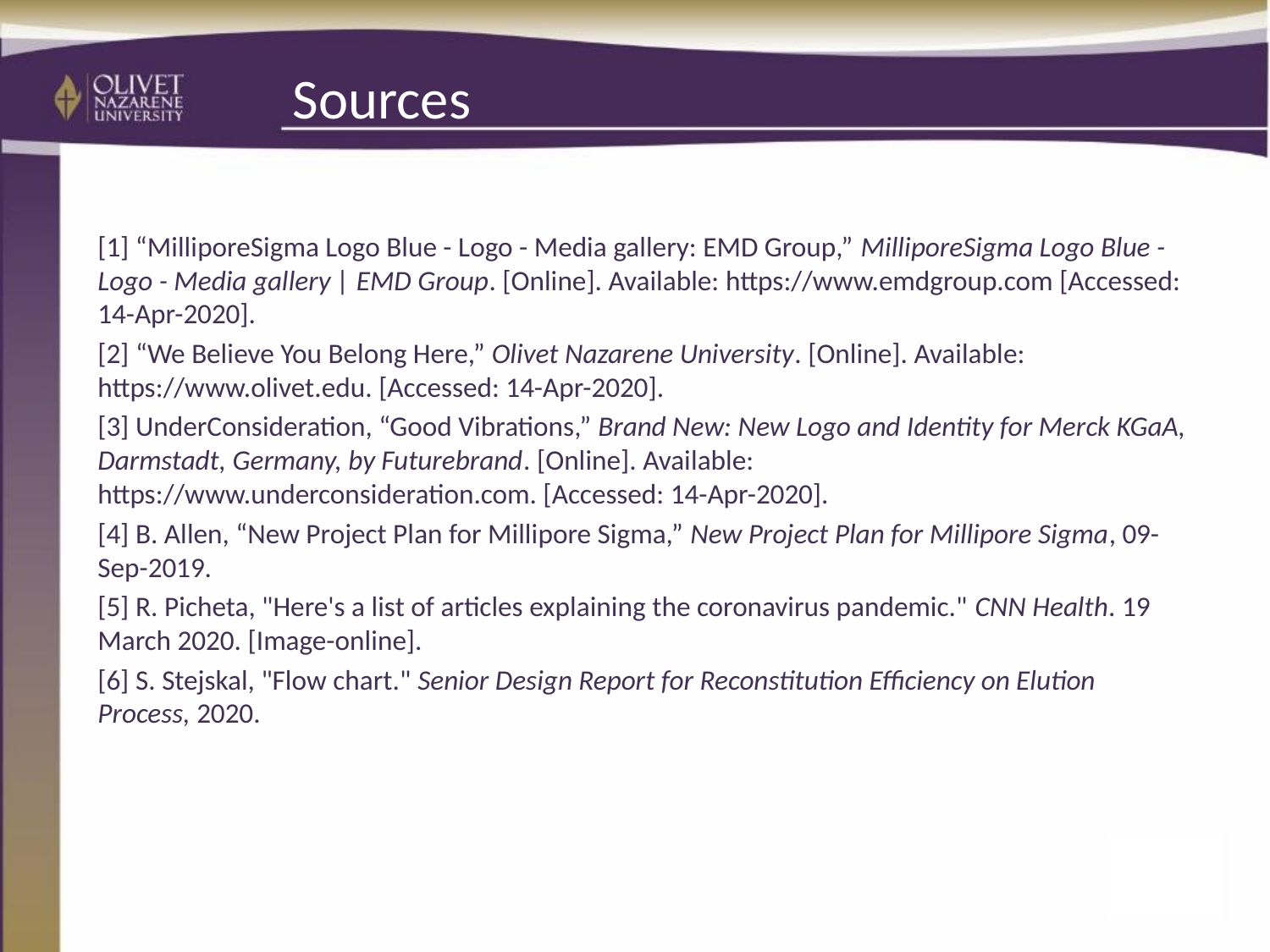

# Sources
[1] “MilliporeSigma Logo Blue - Logo - Media gallery: EMD Group,” MilliporeSigma Logo Blue - Logo - Media gallery | EMD Group. [Online]. Available: https://www.emdgroup.com [Accessed: 14-Apr-2020].
[2] “We Believe You Belong Here,” Olivet Nazarene University. [Online]. Available: https://www.olivet.edu. [Accessed: 14-Apr-2020].
[3] UnderConsideration, “Good Vibrations,” Brand New: New Logo and Identity for Merck KGaA, Darmstadt, Germany, by Futurebrand. [Online]. Available: https://www.underconsideration.com. [Accessed: 14-Apr-2020].
[4] B. Allen, “New Project Plan for Millipore Sigma,” New Project Plan for Millipore Sigma, 09-Sep-2019.
[5] R. Picheta, "Here's a list of articles explaining the coronavirus pandemic." CNN Health. 19 March 2020. [Image-online].
[6] S. Stejskal, "Flow chart." Senior Design Report for Reconstitution Efficiency on Elution Process, 2020.